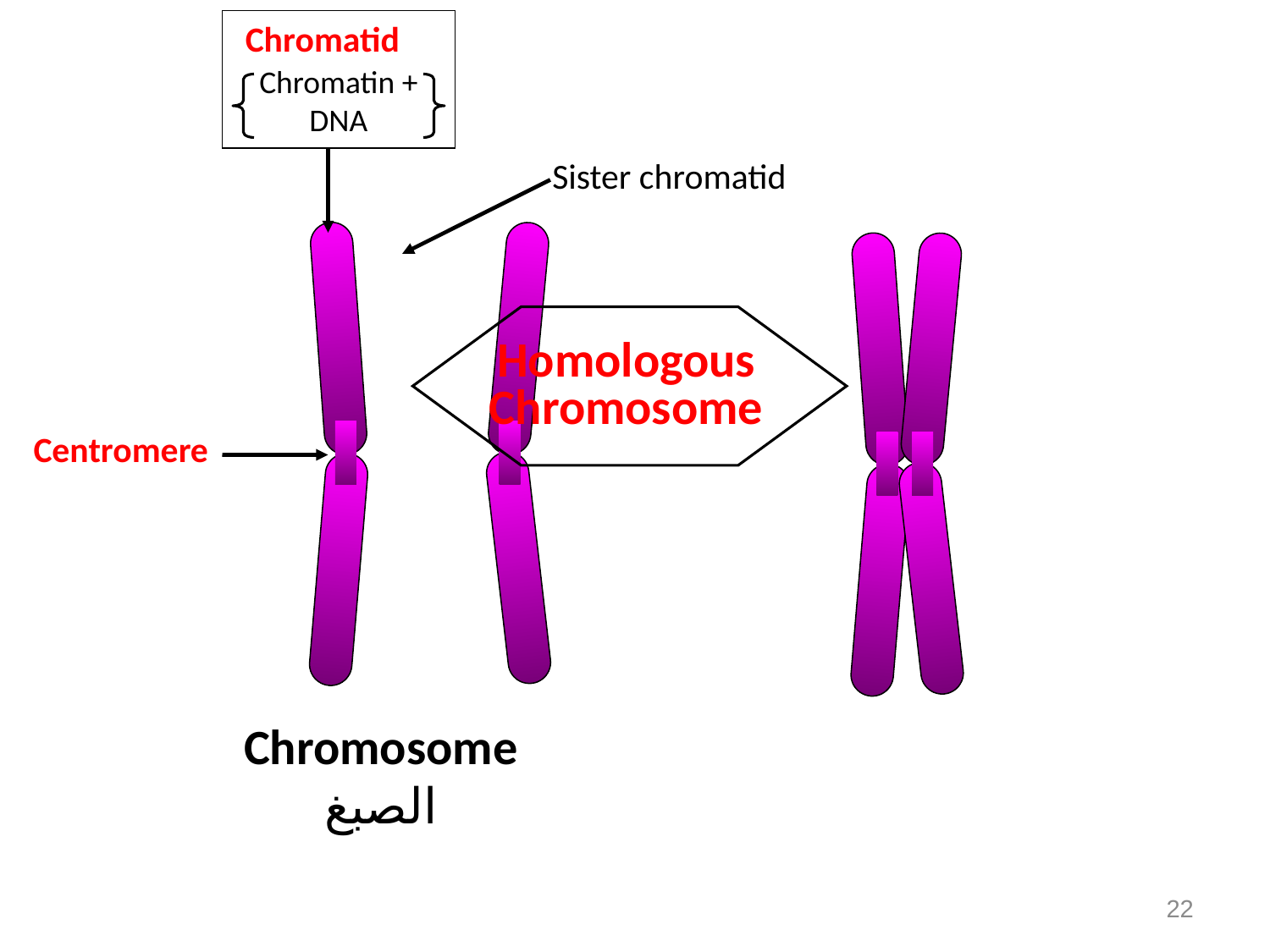

Chromatid
Chromatin + DNA

Sister chromatid

Homologous Chromosome
Centromere

Chromosome الصبغ
22